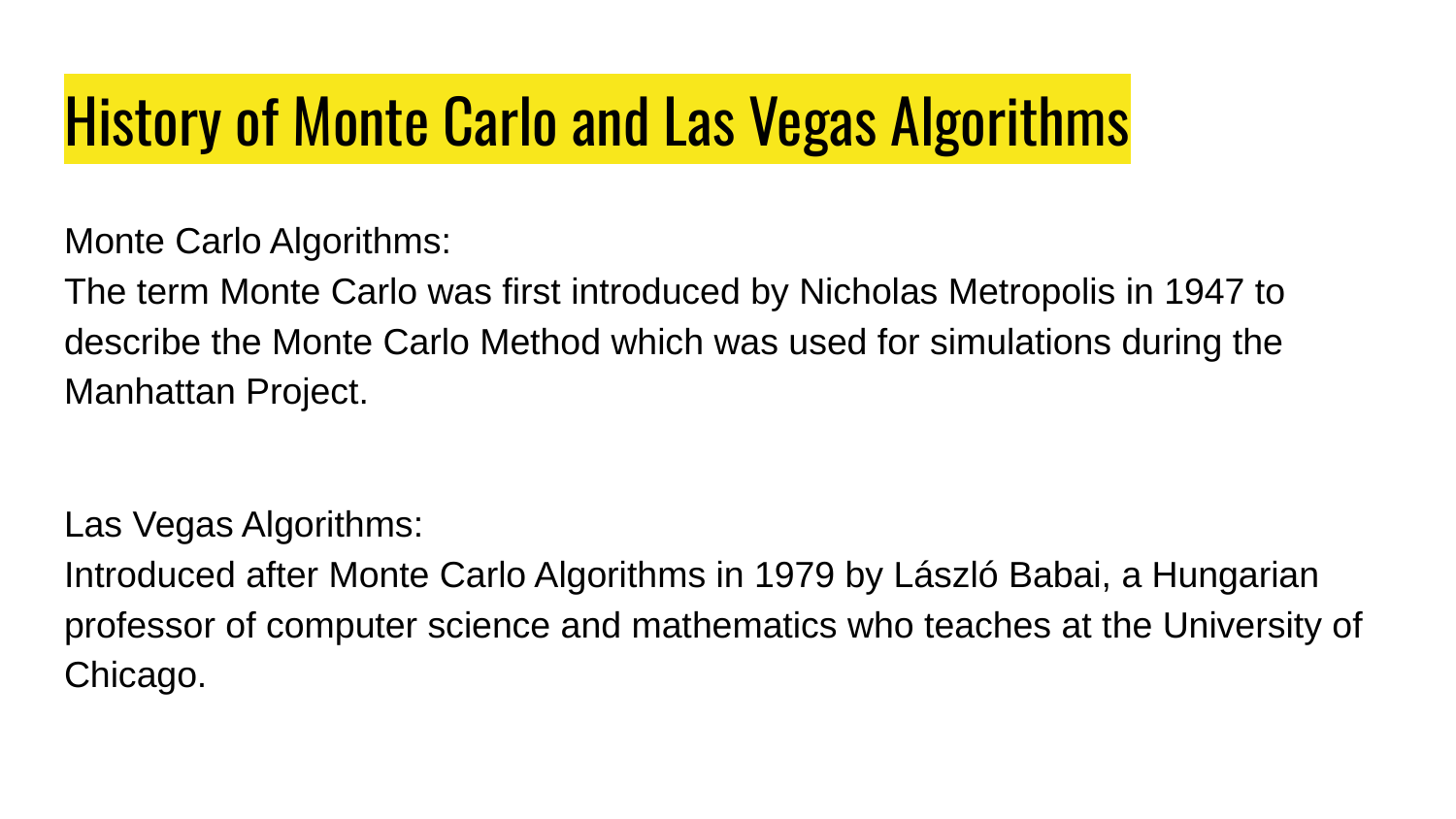

# History of Monte Carlo and Las Vegas Algorithms
Monte Carlo Algorithms:
The term Monte Carlo was first introduced by Nicholas Metropolis in 1947 to describe the Monte Carlo Method which was used for simulations during the Manhattan Project.
Las Vegas Algorithms:
Introduced after Monte Carlo Algorithms in 1979 by László Babai, a Hungarian professor of computer science and mathematics who teaches at the University of Chicago.